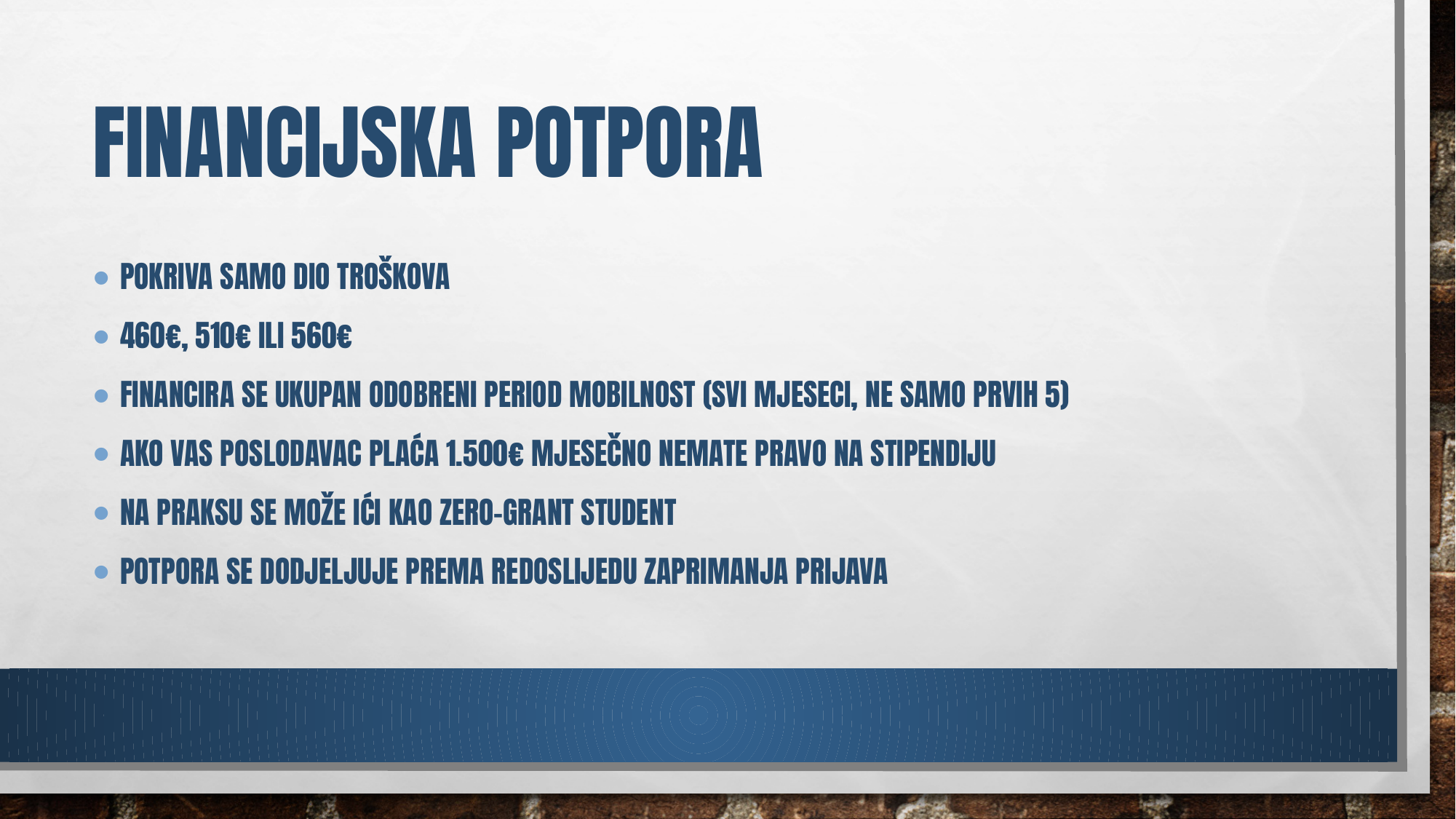

# Financijska potpora
Pokriva samo dio troškova
460€, 510€ ili 560€
Financira se ukupan odobreni period mobilnost (svi mjeseci, ne samo prvih 5)
Ako vas poslodavac plaća 1.500€ mjesečno nemate pravo na stipendiju
Na praksu se može ići kao Zero-grant student
Potpora se dodjeljuje prema redoslijedu zaprimanja prijava